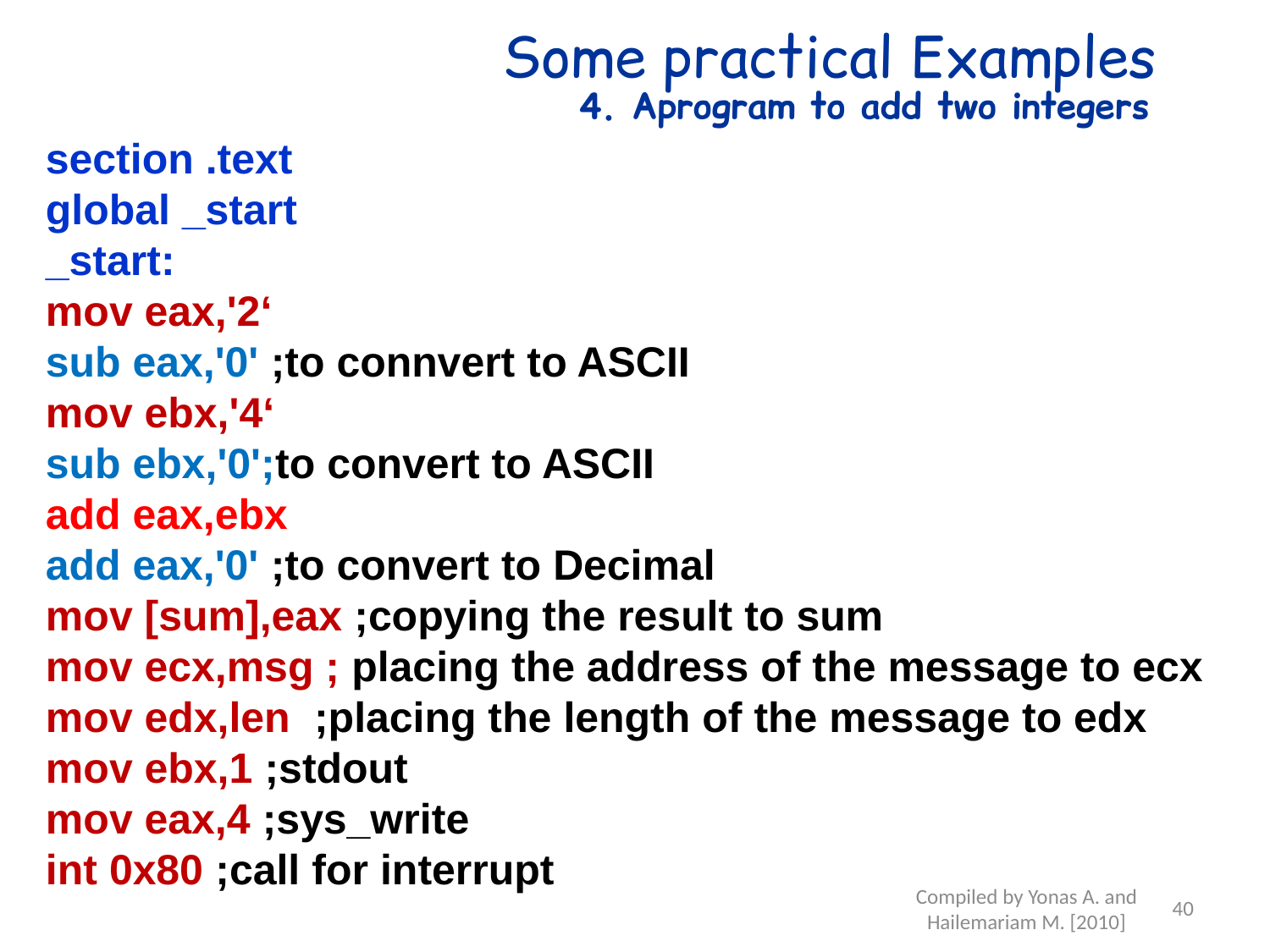

# Some practical Examples
4. Aprogram to add two integers
section .text
global _start
_start:
mov eax,'2‘
sub eax,'0' ;to connvert to ASCII
mov ebx,'4‘
sub ebx,'0';to convert to ASCII
add eax,ebx
add eax,'0' ;to convert to Decimal
mov [sum],eax ;copying the result to sum
mov ecx,msg ; placing the address of the message to ecx
mov edx,len  ;placing the length of the message to edx
mov ebx,1 ;stdout
mov eax,4 ;sys_write
int 0x80 ;call for interrupt
40
Compiled by Yonas A. and Hailemariam M. [2010]